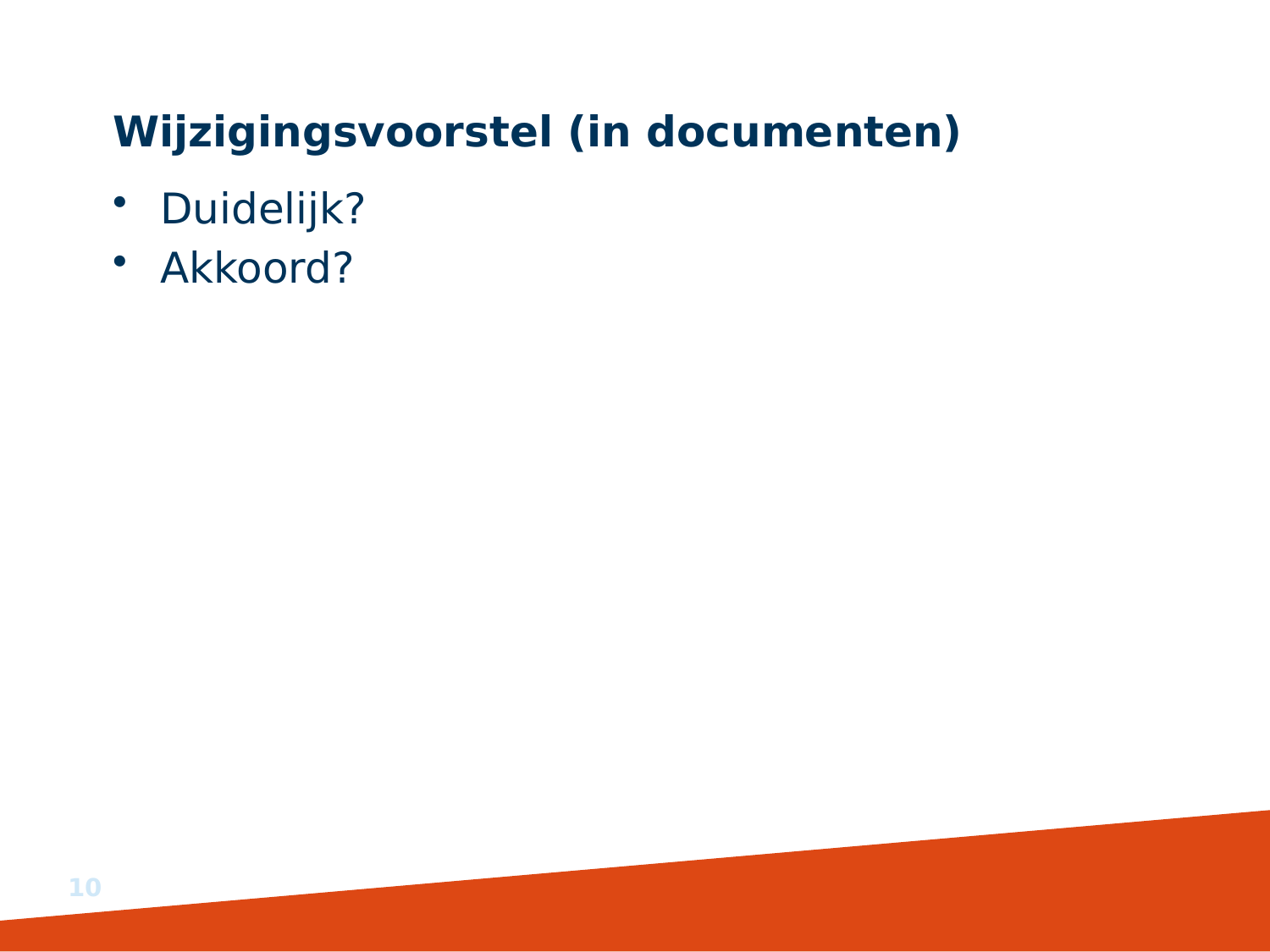

# Wijzigingsvoorstel (in documenten)
Duidelijk?
Akkoord?
10